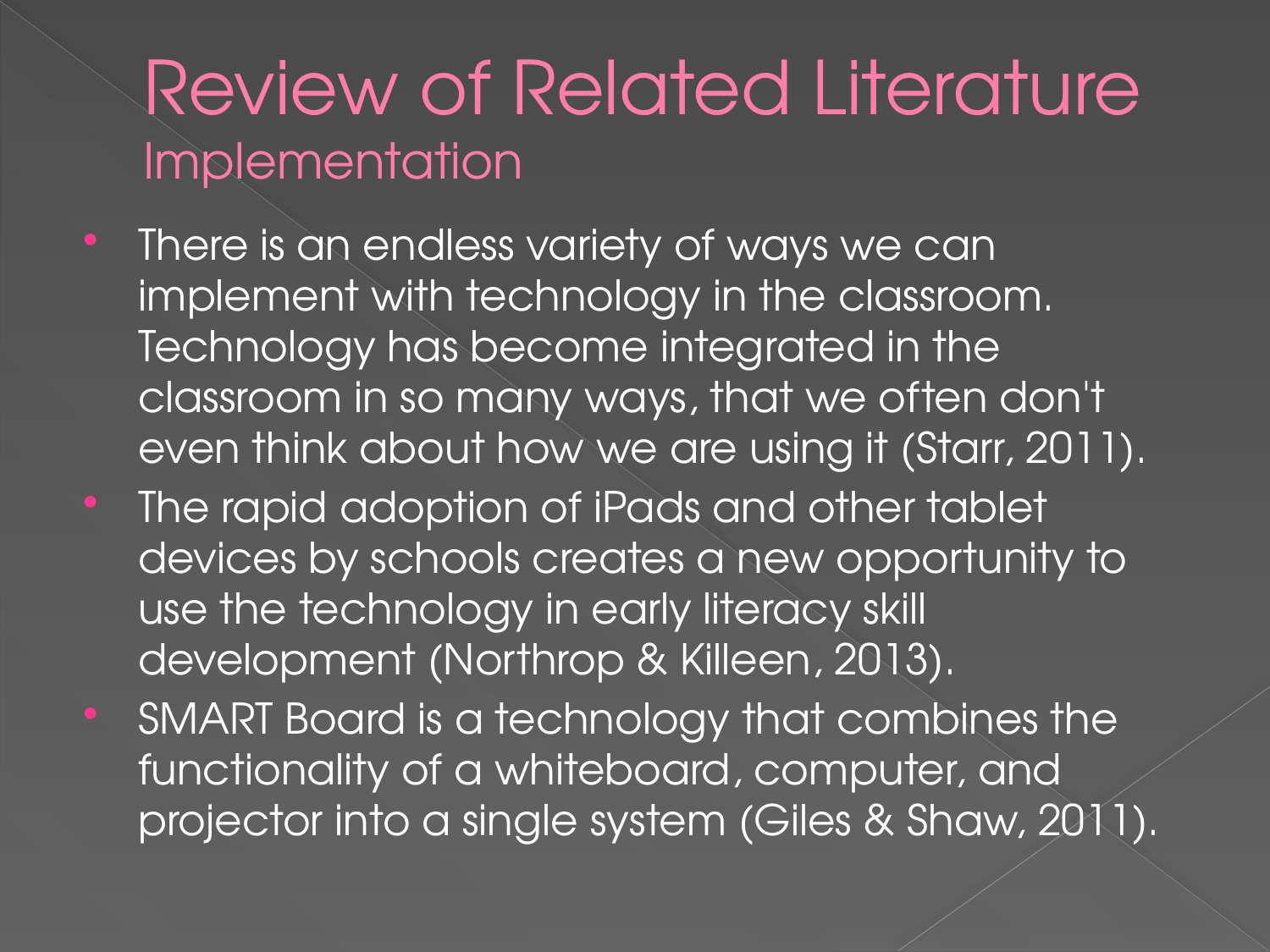

# Review of Related Literature Implementation
There is an endless variety of ways we can implement with technology in the classroom. Technology has become integrated in the classroom in so many ways, that we often don't even think about how we are using it (Starr, 2011).
The rapid adoption of iPads and other tablet devices by schools creates a new opportunity to use the technology in early literacy skill development (Northrop & Killeen, 2013).
SMART Board is a technology that combines the functionality of a whiteboard, computer, and projector into a single system (Giles & Shaw, 2011).